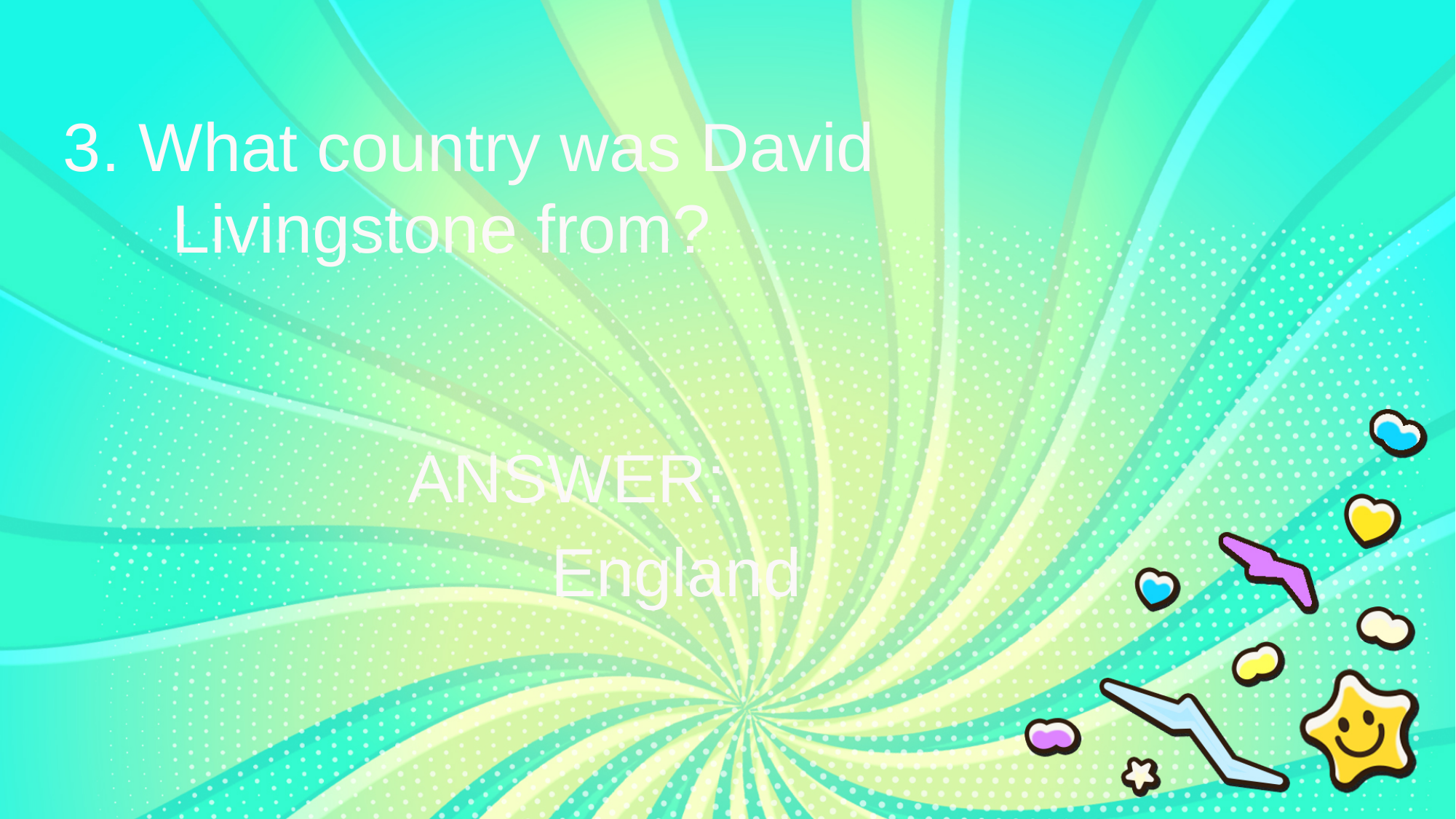

3. What country was David
	Livingstone from?
ANSWER:
England